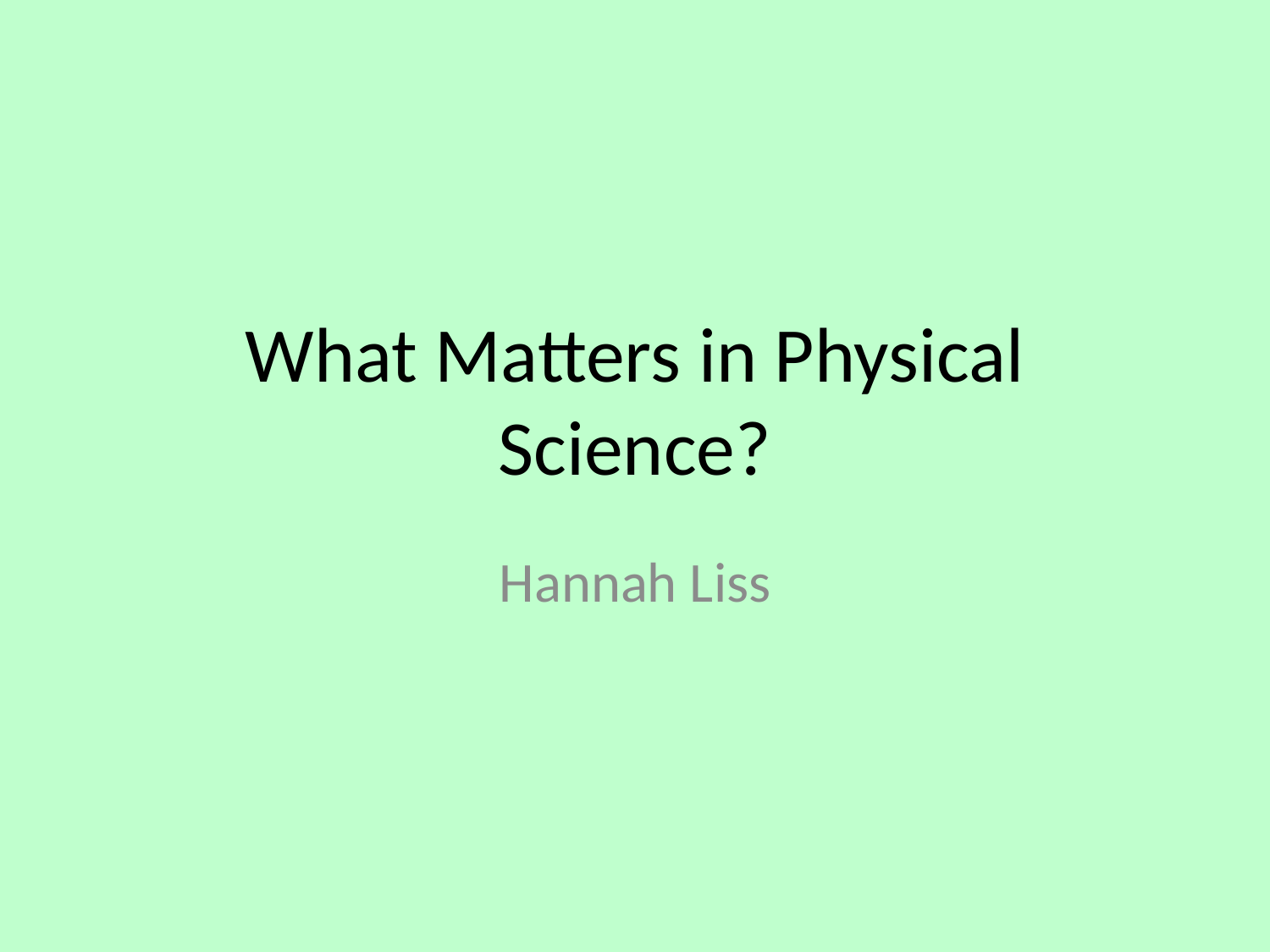

# What Matters in Physical Science?
Hannah Liss